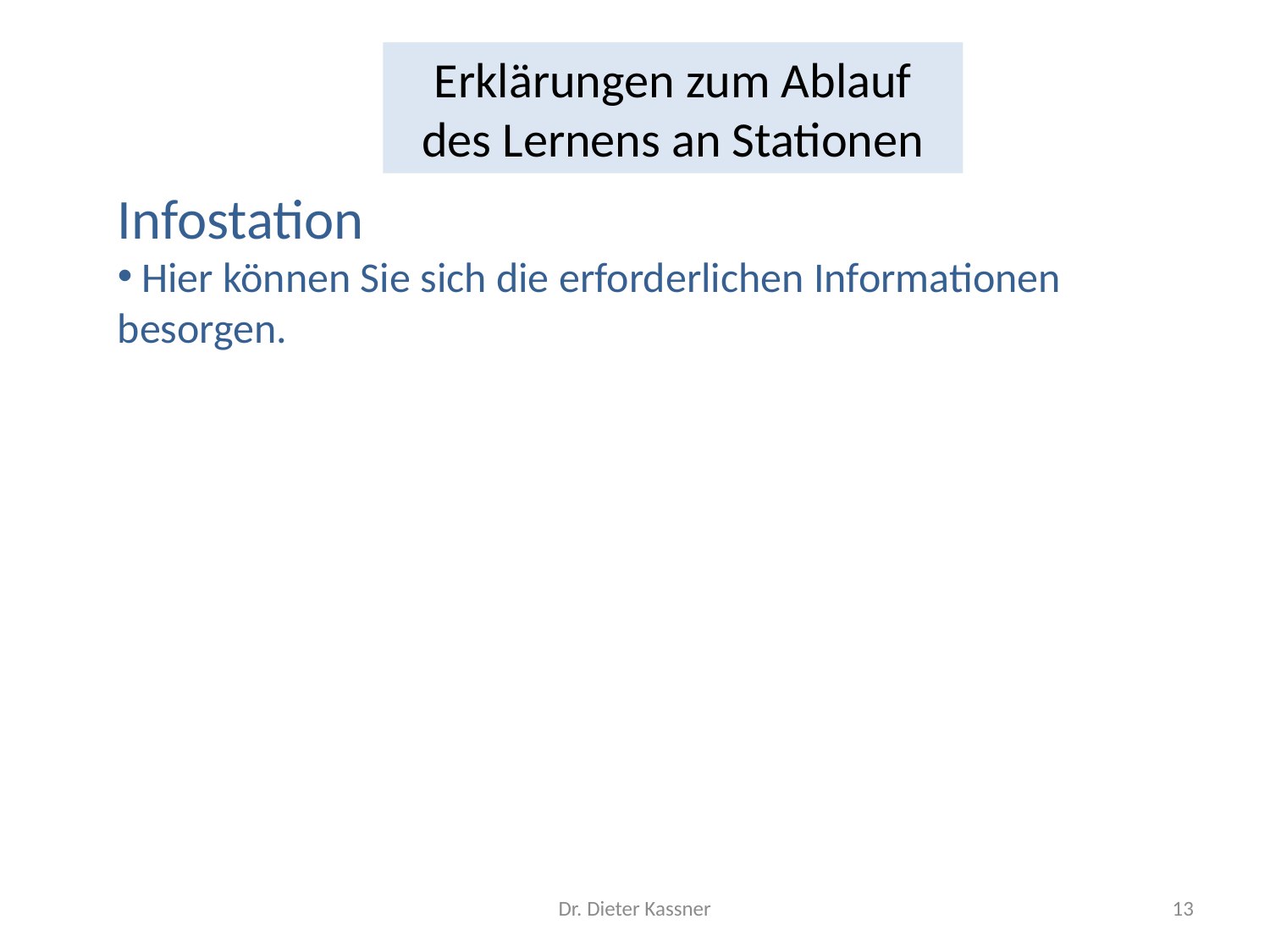

Erklärungen zum Ablauf des Lernens an Stationen
Infostation
 Hier können Sie sich die erforderlichen Informationen besorgen.
Dr. Dieter Kassner
13